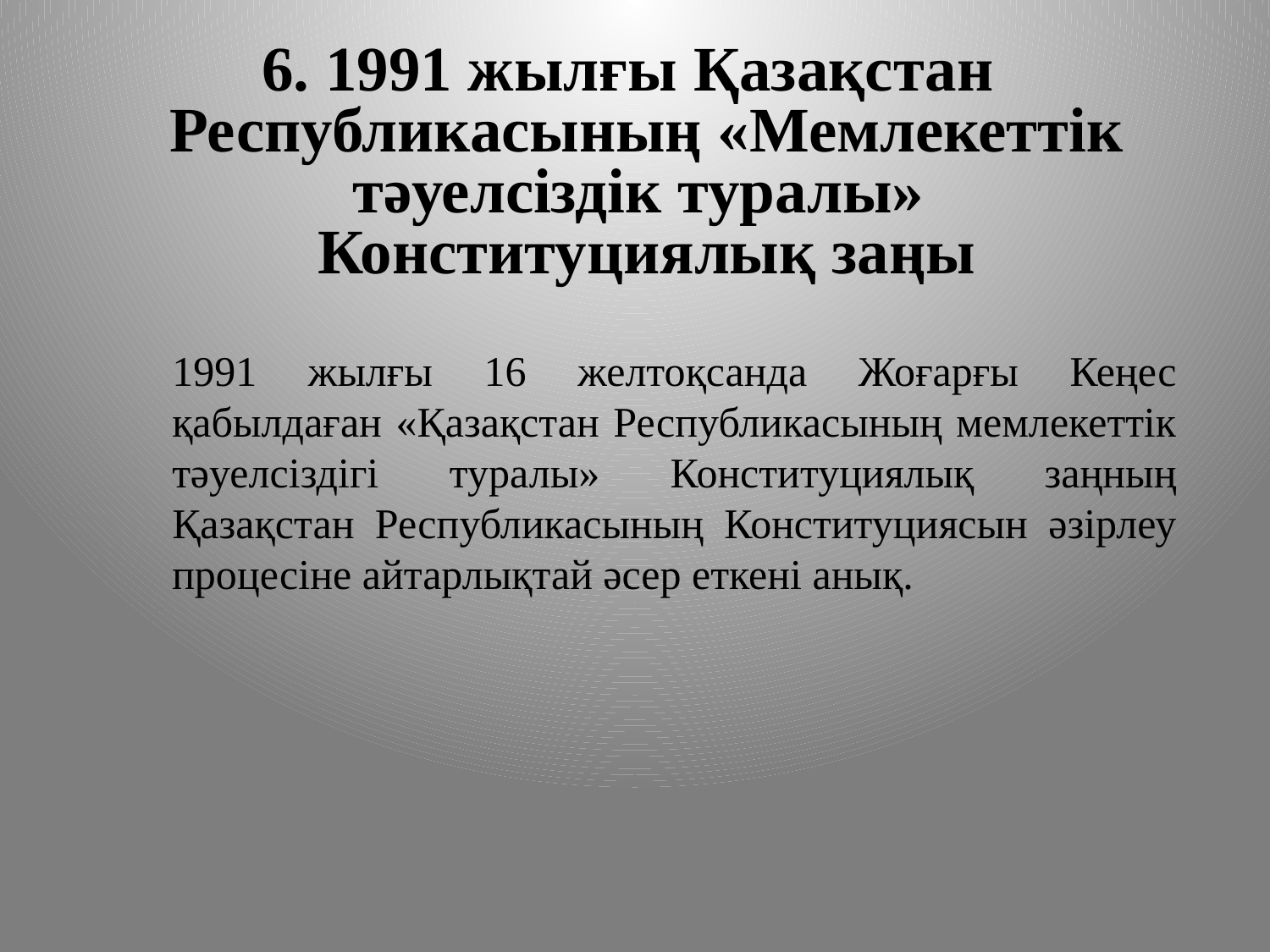

# 6. 1991 жылғы Қазақстан Республикасының «Мемлекеттік тәуелсіздік туралы» Конституциялық заңы
1991 жылғы 16 желтоқсанда Жоғарғы Кеңес қабылдаған «Қазақстан Республикасының мемлекеттік тәуелсіздігі туралы» Конституциялық заңның Қазақстан Республикасының Конституциясын әзірлеу процесіне айтарлықтай әсер еткені анық.